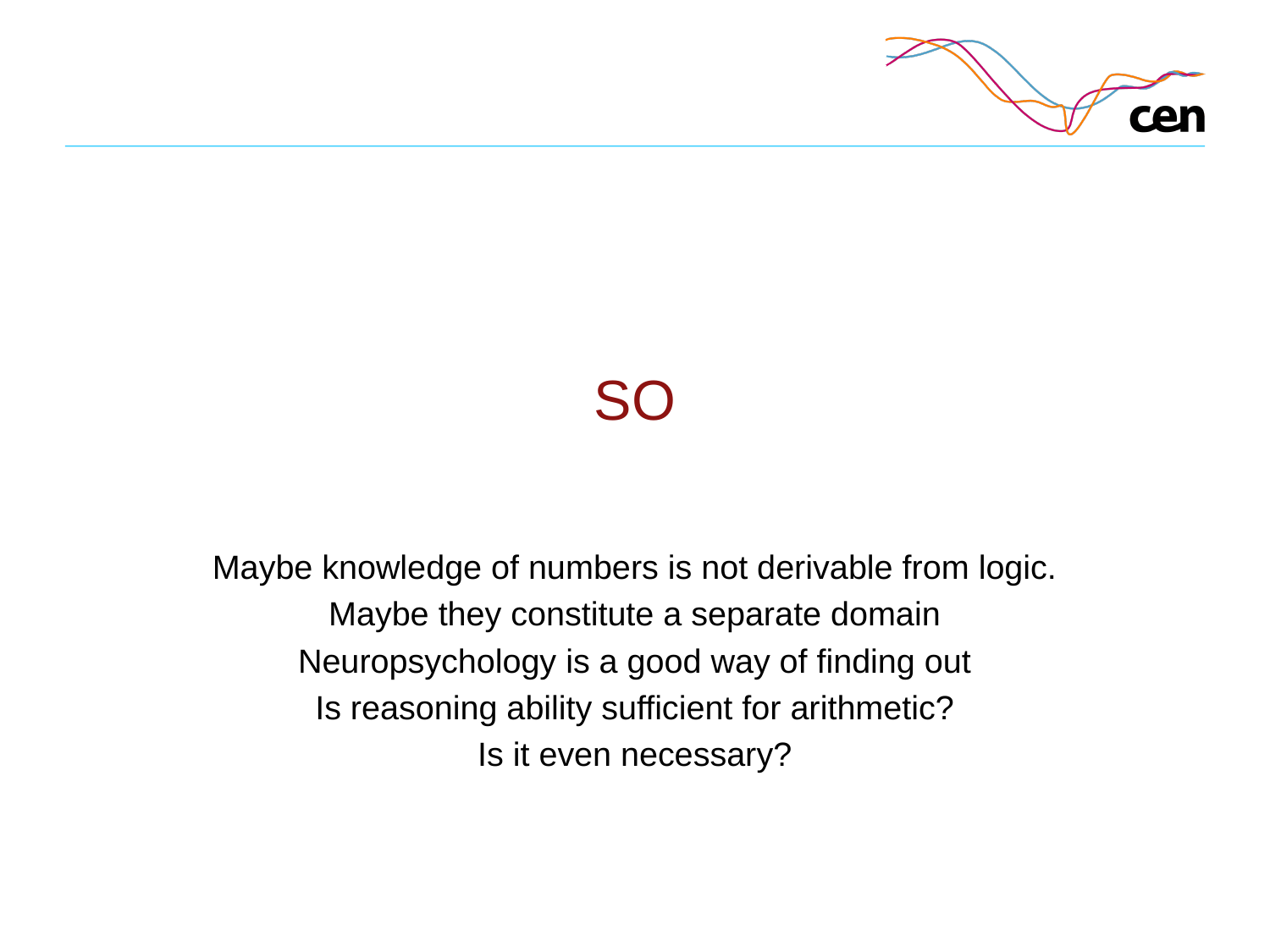

# SO
Maybe knowledge of numbers is not derivable from logic.
Maybe they constitute a separate domain
Neuropsychology is a good way of finding out
Is reasoning ability sufficient for arithmetic?
Is it even necessary?